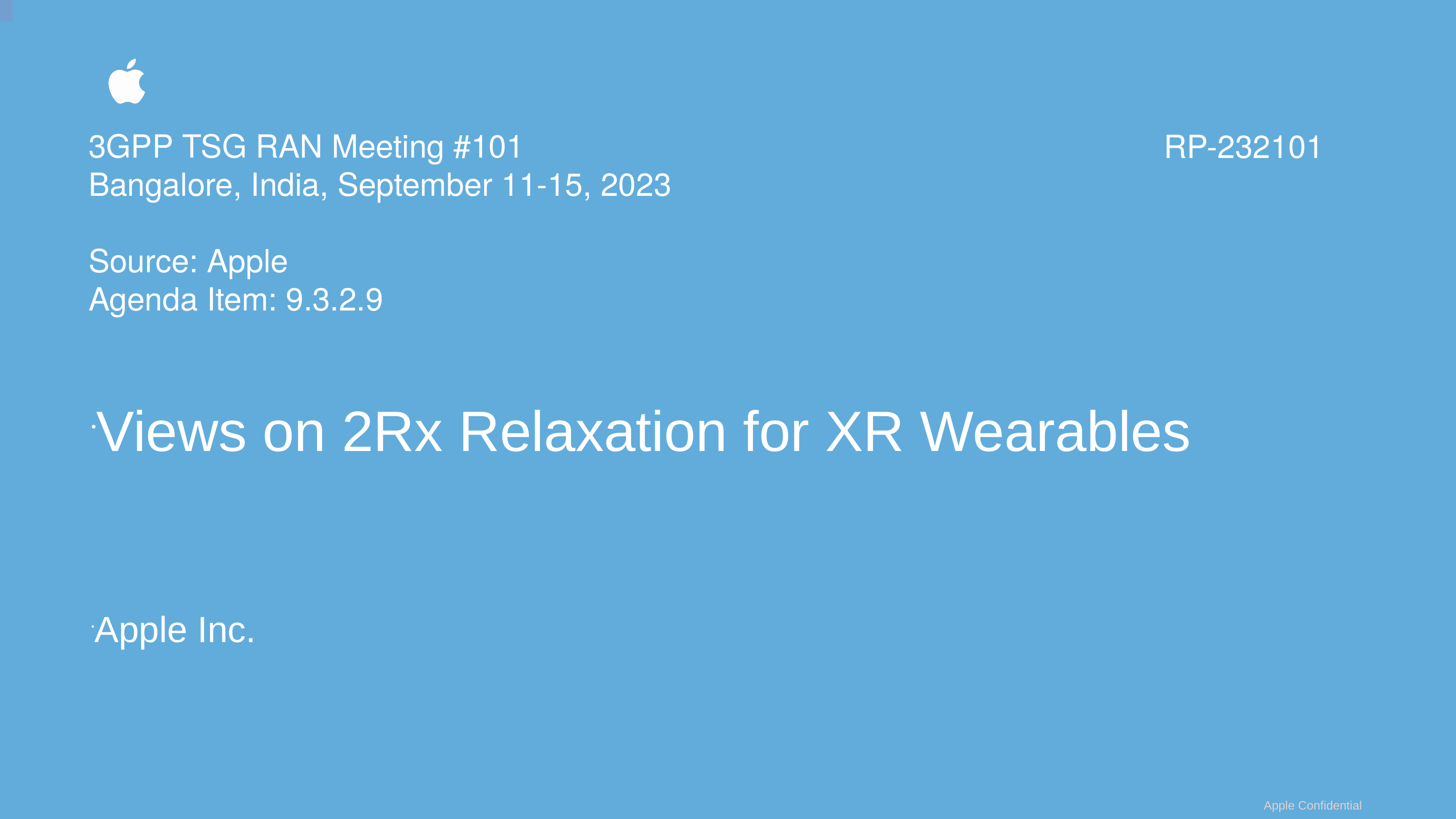

3GPP TSG RAN Meeting #101
Bangalore, India, September 11-15, 2023

Source: Apple
Agenda Item: 9.3.2.9
RP-232101

Views on 2Rx Relaxation for XR Wearables

Apple Inc.
1